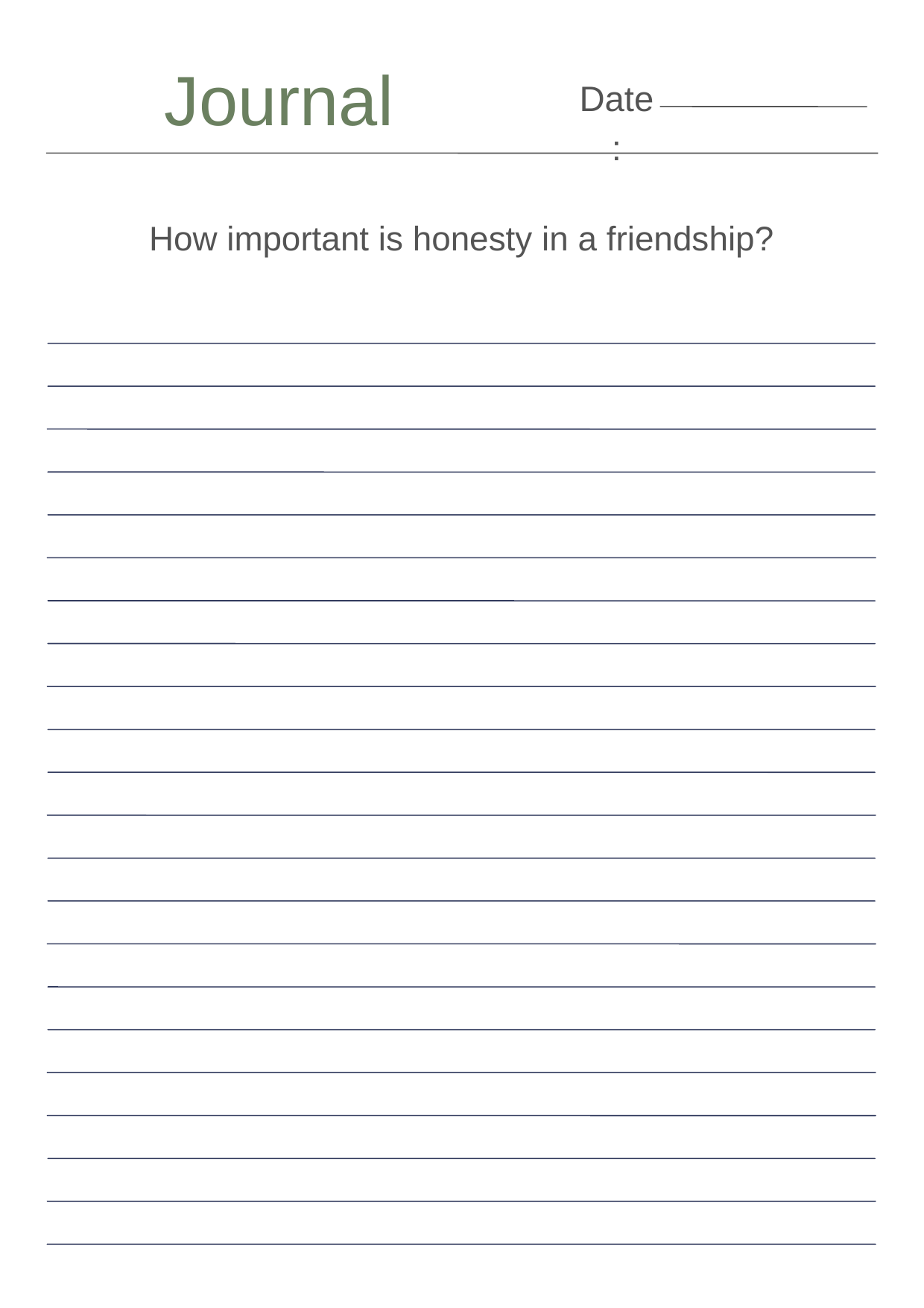

Journal
Date:

How important is honesty in a friendship?